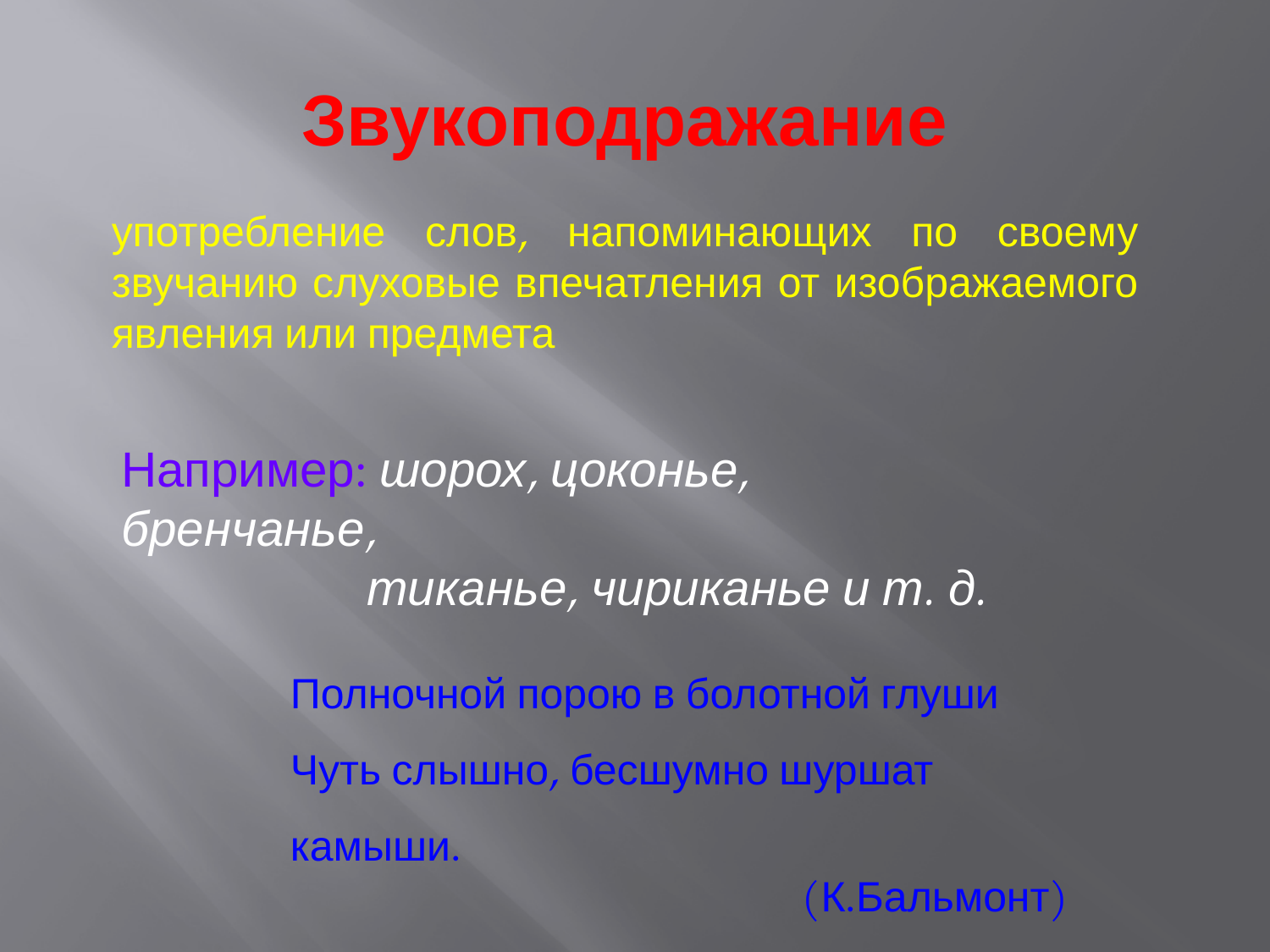

# Звукоподражание
употребление слов, напоминающих по своему звучанию слуховые впечатления от изображаемого явления или предмета
Например: шорох, цоконье, бренчанье,
                    тиканье, чириканье и т. д.
Полночной порою в болотной глуши
Чуть слышно, бесшумно шуршат камыши.
(К.Бальмонт)